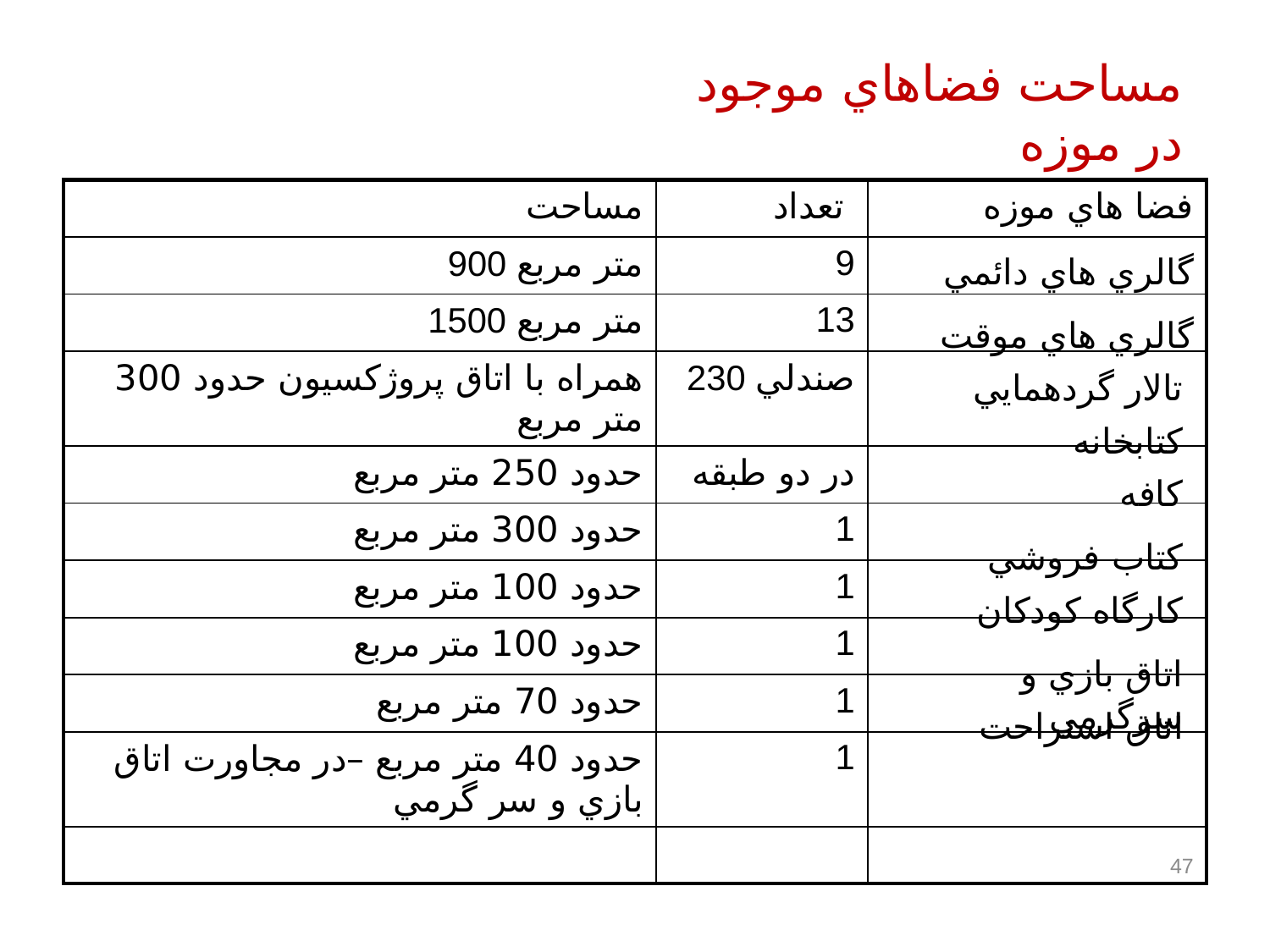

# مساحت فضاهاي موجود در موزه
| مساحت | تعداد | فضا هاي موزه |
| --- | --- | --- |
| 900 متر مربع | 9 |  |
| 1500 متر مربع | 13 |  |
| همراه با اتاق پروژکسيون حدود 300 متر مربع | 230 صندلي |  |
| حدود 250 متر مربع | در دو طبقه |  |
| حدود 300 متر مربع | 1 |  |
| حدود 100 متر مربع | 1 |  |
| حدود 100 متر مربع | 1 |  |
| حدود 70 متر مربع | 1 |  |
| حدود 40 متر مربع –در مجاورت اتاق بازي و سر گرمي | 1 |  |
|  |  |  |

گالري هاي دائمي

گالري هاي موقت
تالار گردهمايي

کتابخانه

کافه

کتاب فروشي

کارگاه کودکان

اتاق بازي و سرگرمي

اتاق استراحت
47